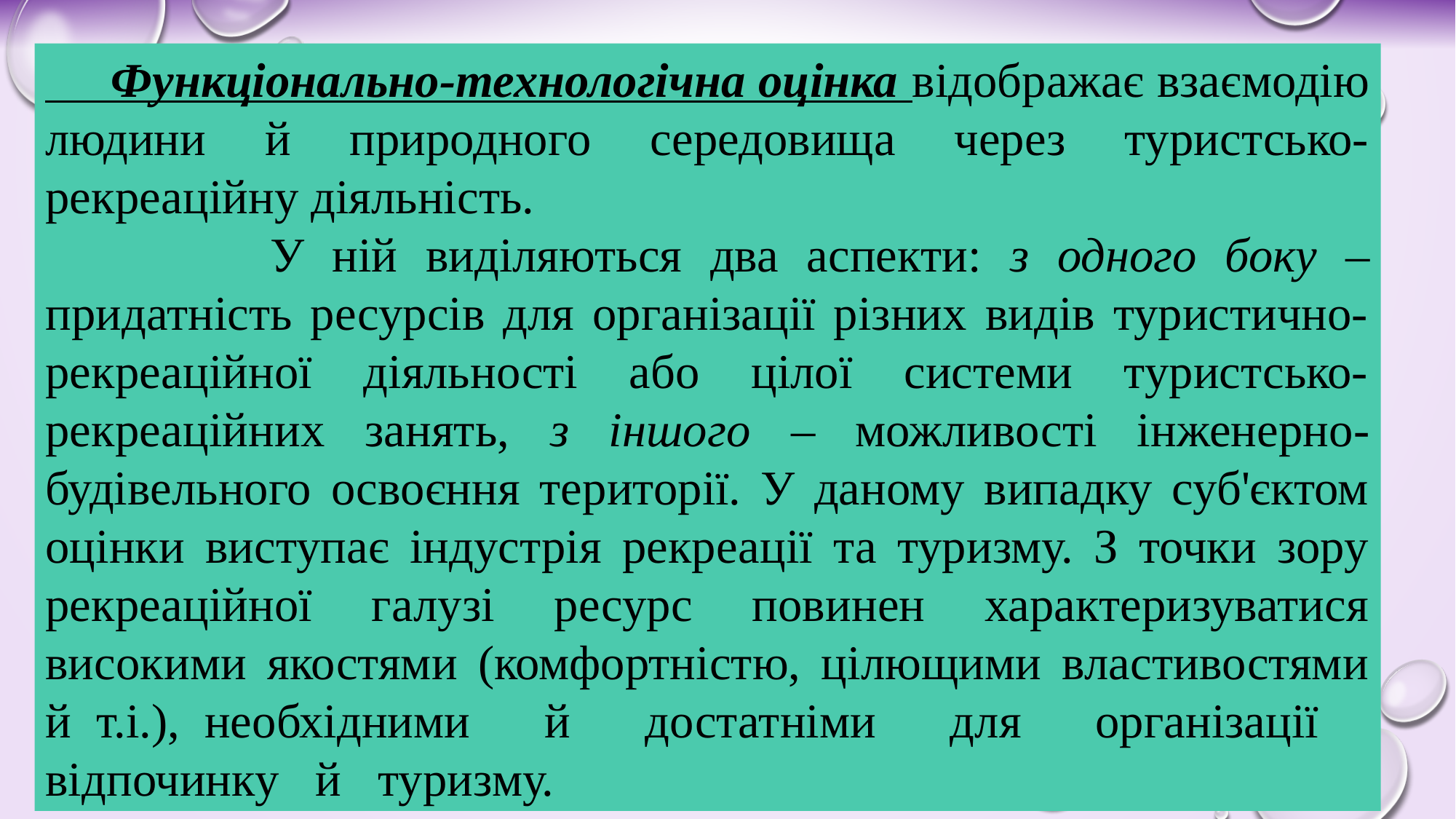

Функціонально-технологічна оцінка відображає взаємодію людини й природного середовища через туристсько-рекреаційну діяльність.
        У ній виділяються два аспекти: з одного боку – придатність ресурсів для організації різних видів туристично-рекреаційної діяльності або цілої системи туристсько-рекреаційних занять, з іншого – можливості інженерно-будівельного освоєння території. У даному випадку суб'єктом оцінки виступає індустрія рекреації та туризму. З точки зору рекреаційної галузі ресурс повинен характеризуватися високими якостями (комфортністю, цілющими властивостями й т.і.), необхідними   й   достатніми   для   організації   відпочинку   й   туризму.